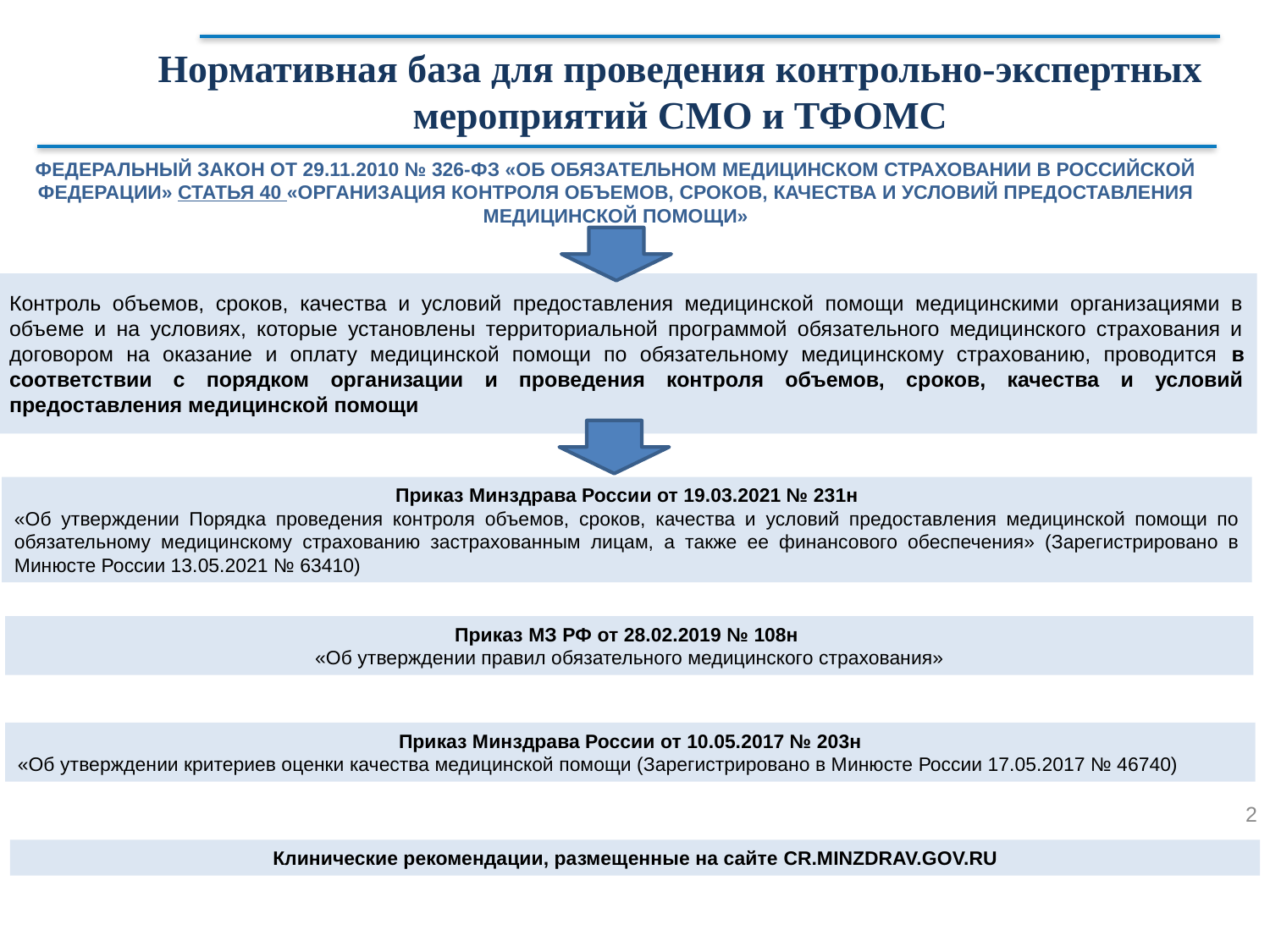

Нормативная база для проведения контрольно-экспертных мероприятий СМО и ТФОМС
Федеральный закон от 29.11.2010 № 326-ФЗ «об обязательном медицинском страховании в российской федерации» Статья 40 «Организация контроля объемов, сроков, качества и условий предоставления медицинской помощи»

Контроль объемов, сроков, качества и условий предоставления медицинской помощи медицинскими организациями в объеме и на условиях, которые установлены территориальной программой обязательного медицинского страхования и договором на оказание и оплату медицинской помощи по обязательному медицинскому страхованию, проводится в соответствии с порядком организации и проведения контроля объемов, сроков, качества и условий предоставления медицинской помощи

Приказ Минздрава России от 19.03.2021 № 231н
«Об утверждении Порядка проведения контроля объемов, сроков, качества и условий предоставления медицинской помощи по обязательному медицинскому страхованию застрахованным лицам, а также ее финансового обеспечения» (Зарегистрировано в Минюсте России 13.05.2021 № 63410)
Приказ МЗ РФ от 28.02.2019 № 108н
«Об утверждении правил обязательного медицинского страхования»
Приказ Минздрава России от 10.05.2017 № 203н
«Об утверждении критериев оценки качества медицинской помощи (Зарегистрировано в Минюсте России 17.05.2017 № 46740)
2
Клинические рекомендации, размещенные на сайте CR.MINZDRAV.GOV.RU